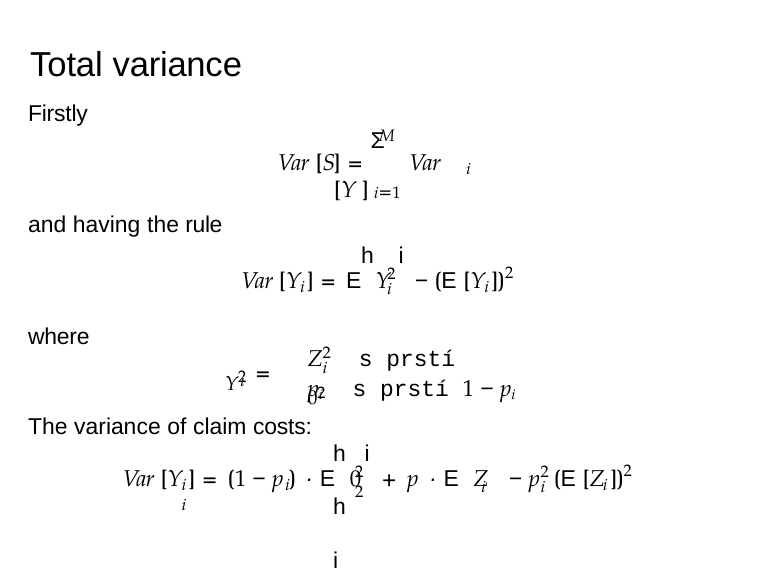

# Total variance
Firstly
M
Σ
Var [S
] =	Var [Y ]
i
i=1
and having the rule
h	i
2
2
Var [Y ] = E Y	− (E [Y ])
i
i
i
where

2
Z	s prstí pi
Y2
i
=
02
i
s prstí 1 − pi
The variance of claim costs:
h  i	h	i
2
2	2
2
Var [Y ] = (1 − p ) · E 0	+ p · E Z	− p (E [Z ])
i	i	i
i
i
i